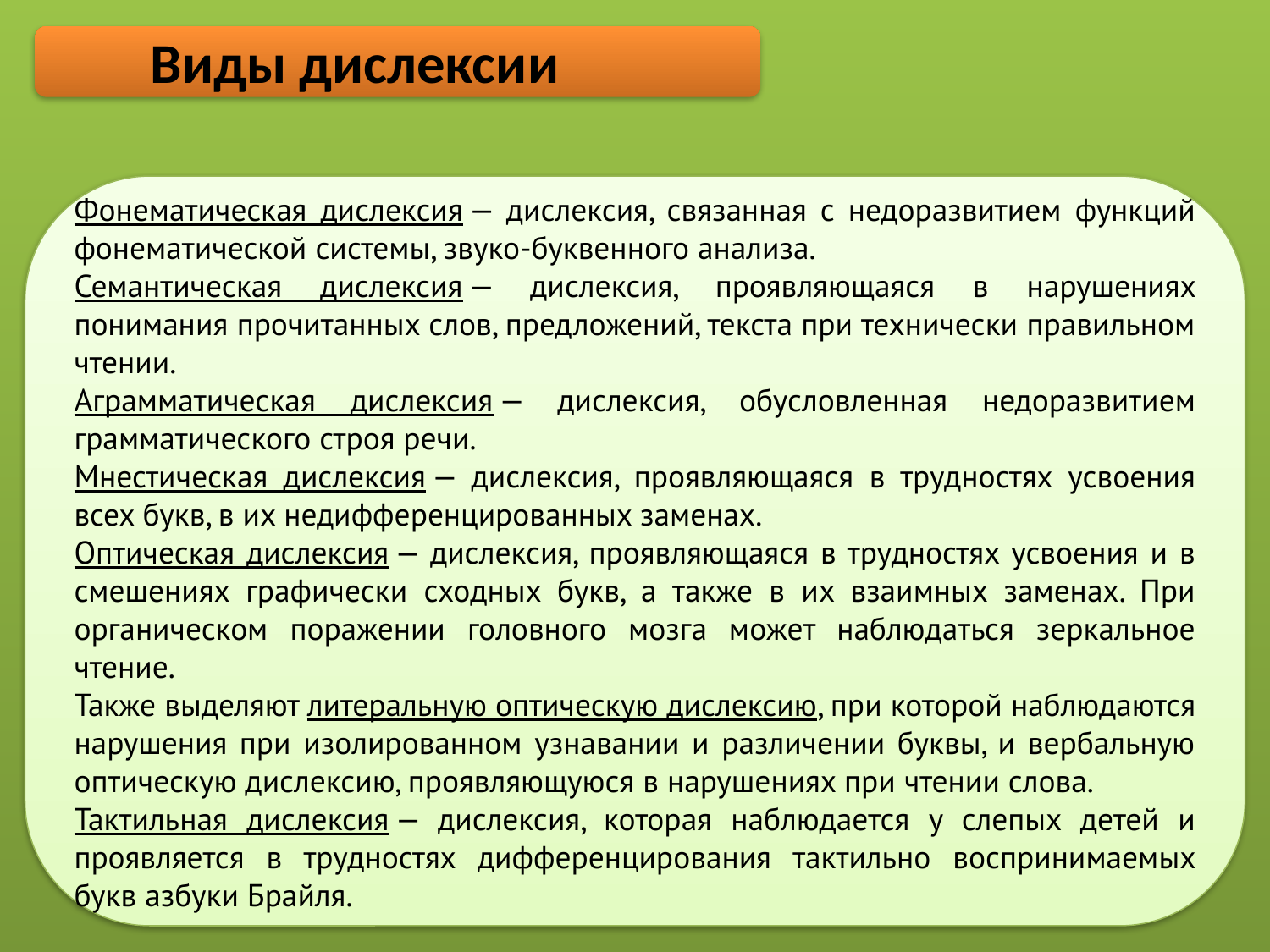

Виды дислексии

Фонематическая дислексия — дислексия, связанная с недоразвитием функций фонематической системы, звуко-буквенного анализа.
Семантическая дислексия — дислексия, проявляющаяся в нарушениях понимания прочитанных слов, предложений, текста при технически правильном чтении.
Аграмматическая дислексия — дислексия, обусловленная недоразвитием грамматического строя речи.
Мнестическая дислексия — дислексия, проявляющаяся в трудностях усвоения всех букв, в их недифференцированных заменах.
Оптическая дислексия — дислексия, проявляющаяся в трудностях усвоения и в смешениях графически сходных букв, а также в их взаимных заменах. При органическом поражении головного мозга может наблюдаться зеркальное чтение.
Также выделяют литеральную оптическую дислексию, при которой наблюдаются нарушения при изолированном узнавании и различении буквы, и вербальную оптическую дислексию, проявляющуюся в нарушениях при чтении слова.
Тактильная дислексия — дислексия, которая наблюдается у слепых детей и проявляется в трудностях дифференцирования тактильно воспринимаемых букв азбуки Брайля.